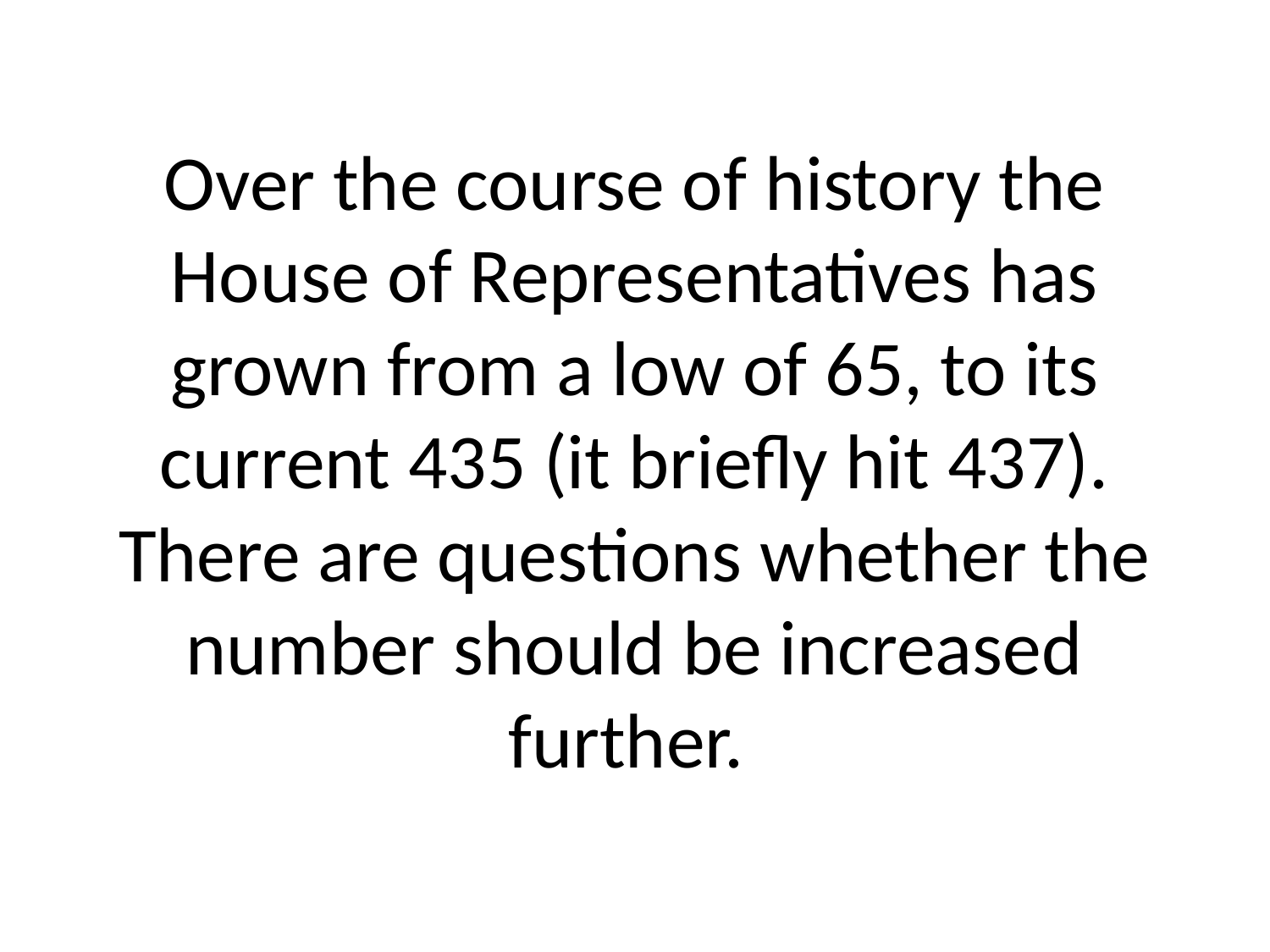

# Over the course of history the House of Representatives has grown from a low of 65, to its current 435 (it briefly hit 437). There are questions whether the number should be increased further.